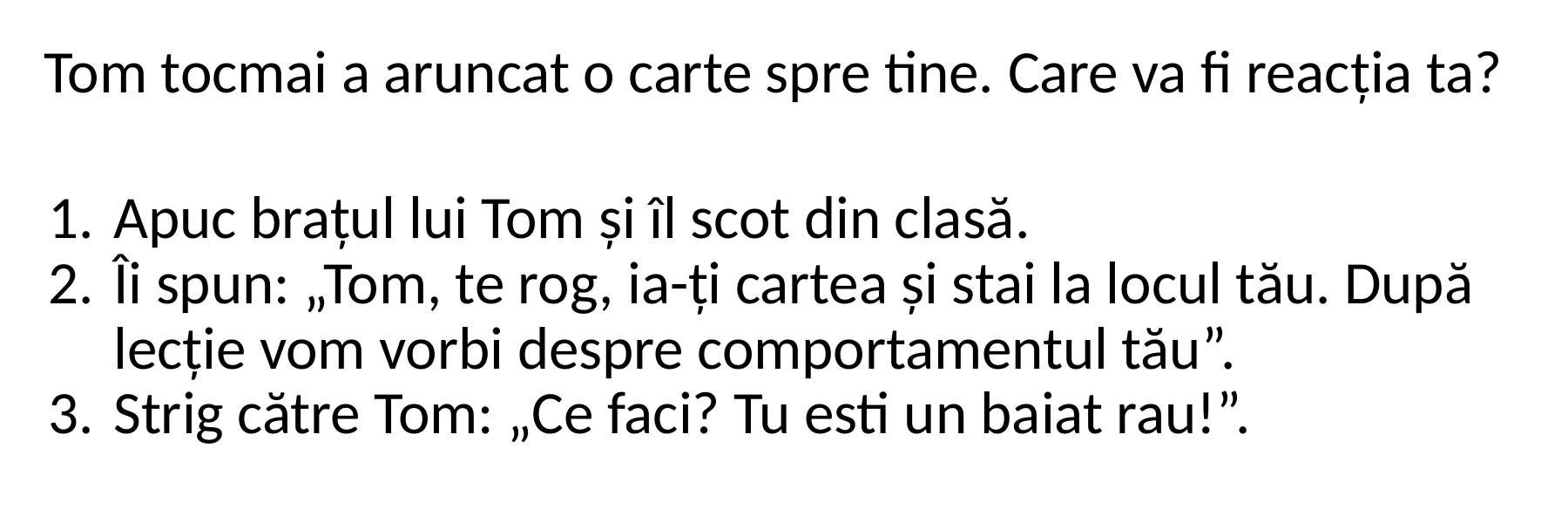

Tom tocmai a aruncat o carte spre tine. Care va fi reacția ta?

Apuc brațul lui Tom și îl scot din clasă.
Îi spun: „Tom, te rog, ia-ți cartea și stai la locul tău. După lecție vom vorbi despre comportamentul tău”.
Strig către Tom: „Ce faci? Tu esti un baiat rau!”.